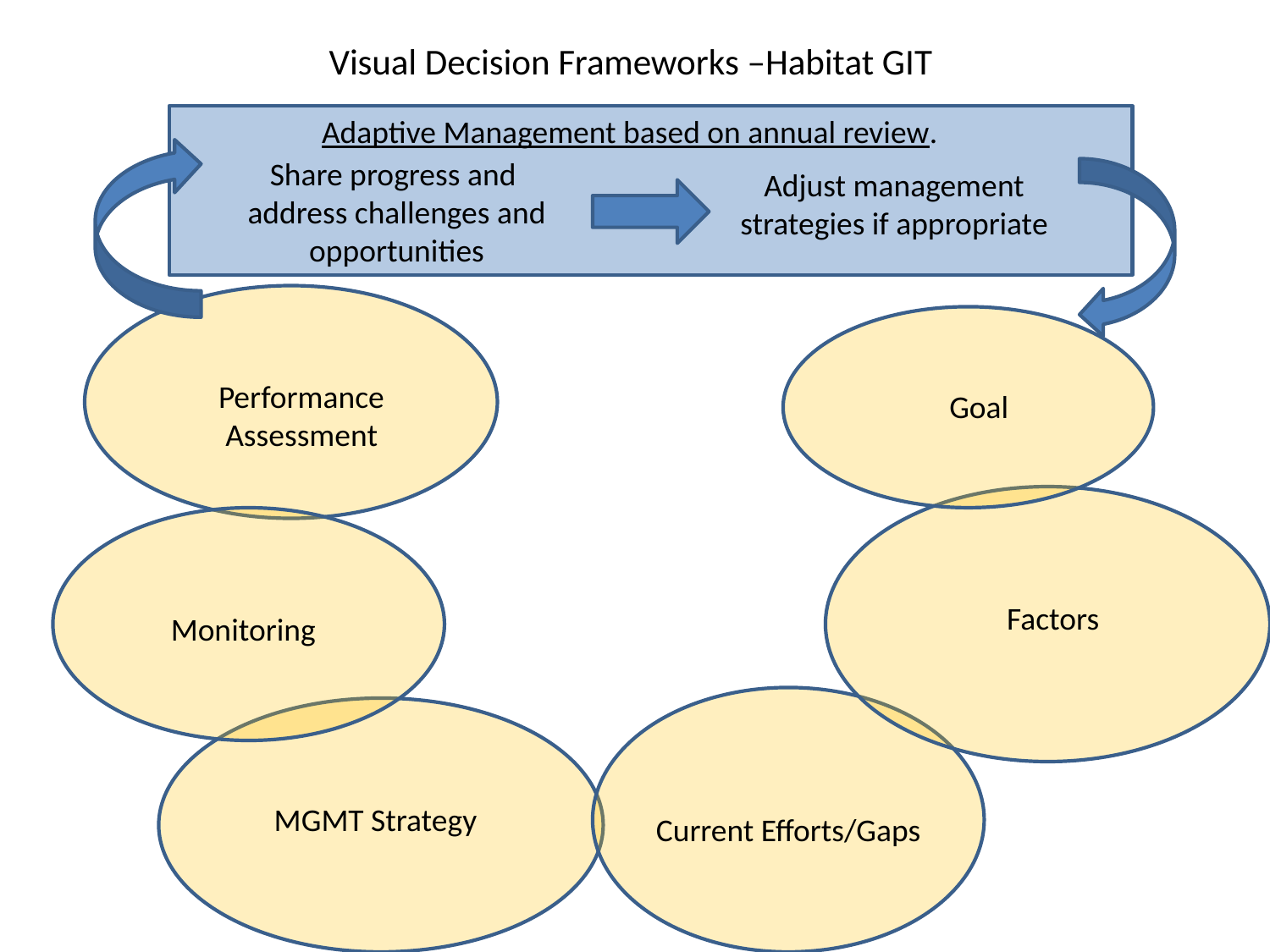

Visual Decision Frameworks –Habitat GIT

Adaptive Management based on annual review.

Share progress and
address challenges and opportunities
Adjust management strategies if appropriate

Performance Assessment
Goal

Factors
Monitoring

MGMT Strategy

Current Efforts/Gaps